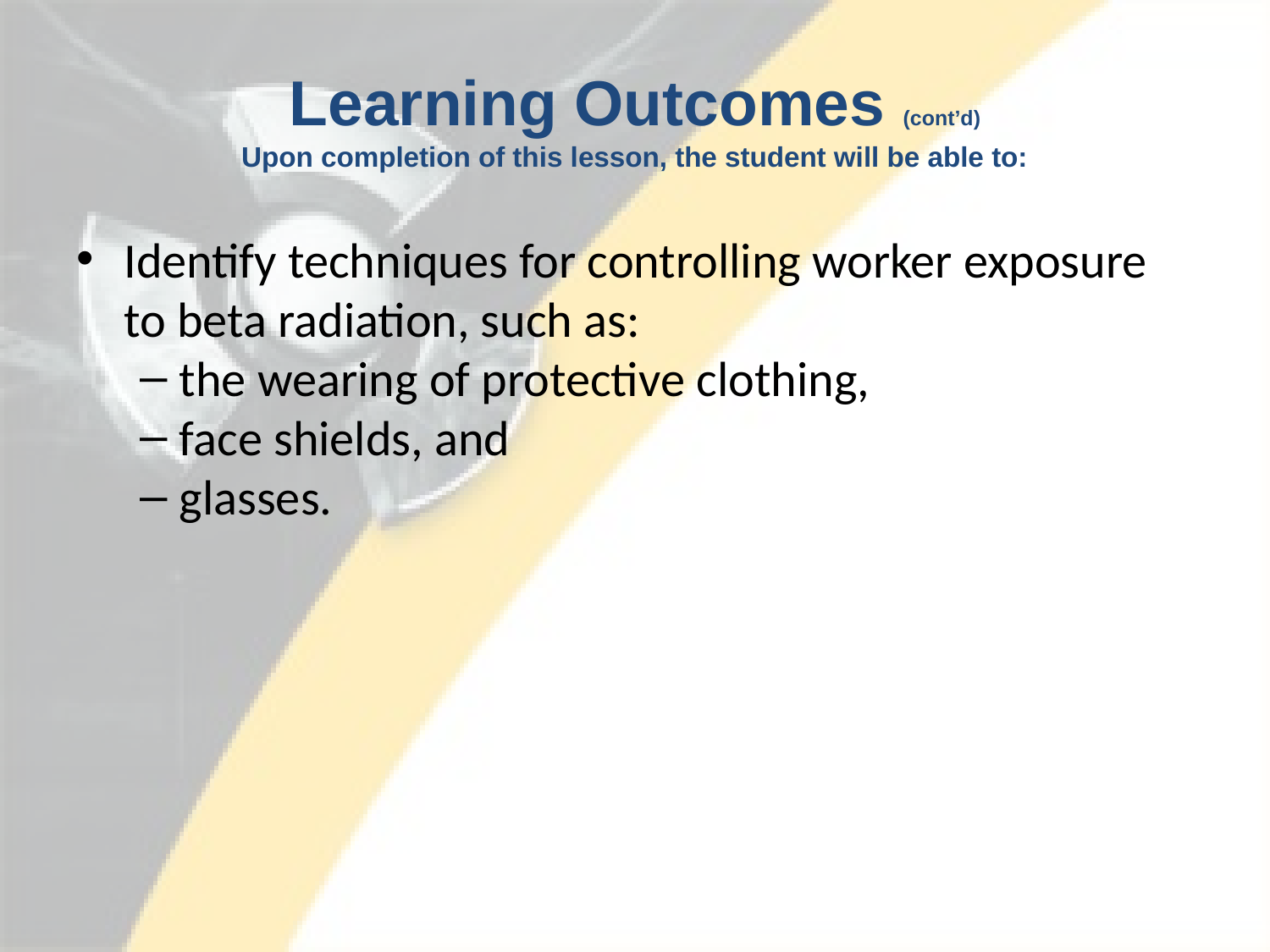

# Learning Outcomes (cont’d) Upon completion of this lesson, the student will be able to:
Identify techniques for controlling worker exposure to beta radiation, such as:
the wearing of protective clothing,
face shields, and
glasses.